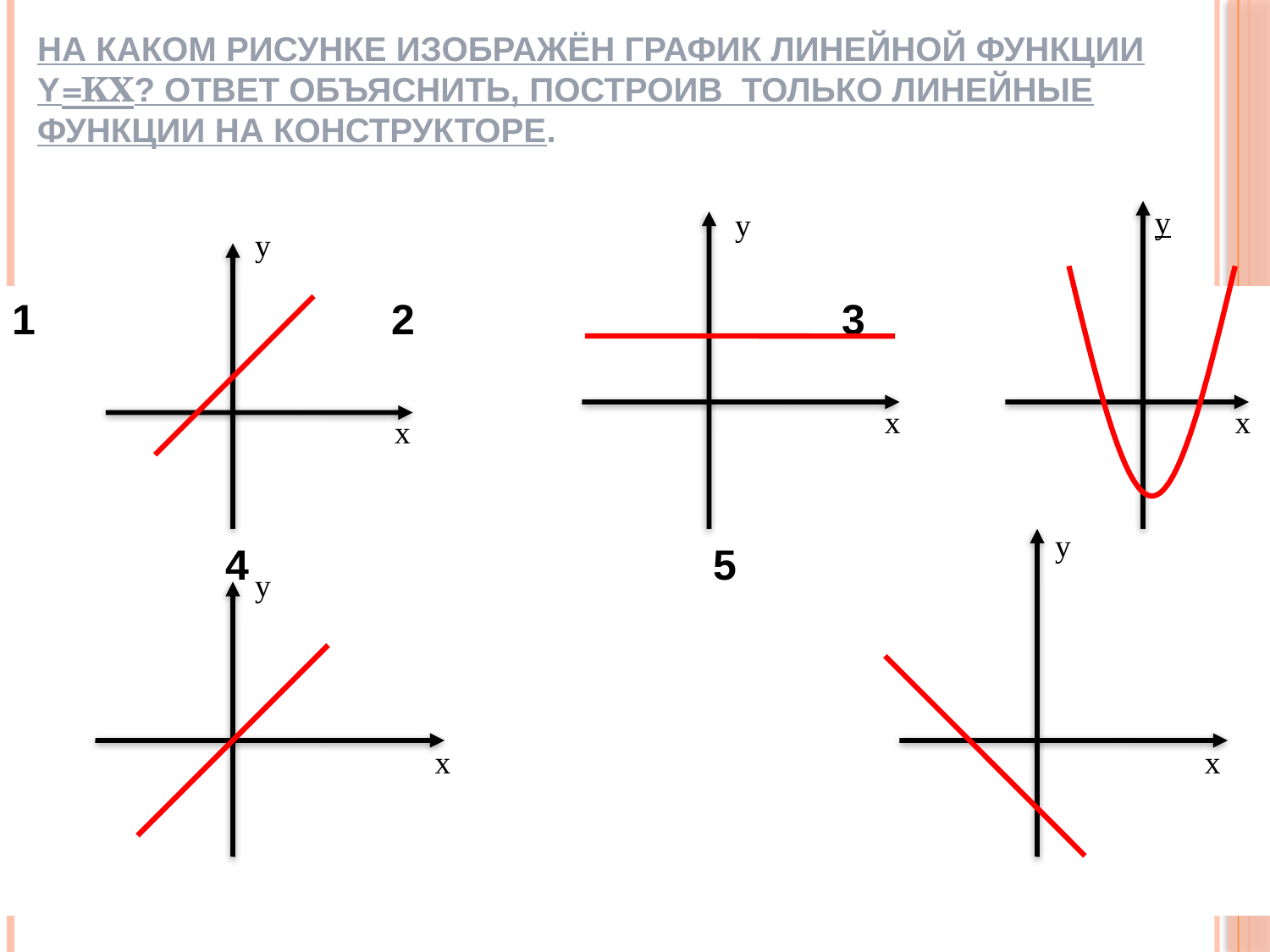

# На каком рисунке изображён график линейной функции y=kx? Ответ объяснить, построив  только линейные функции на конструкторе.
y
y

y

1                              2                                    3

                  4                                       5

x
x

x

y

y

x
x